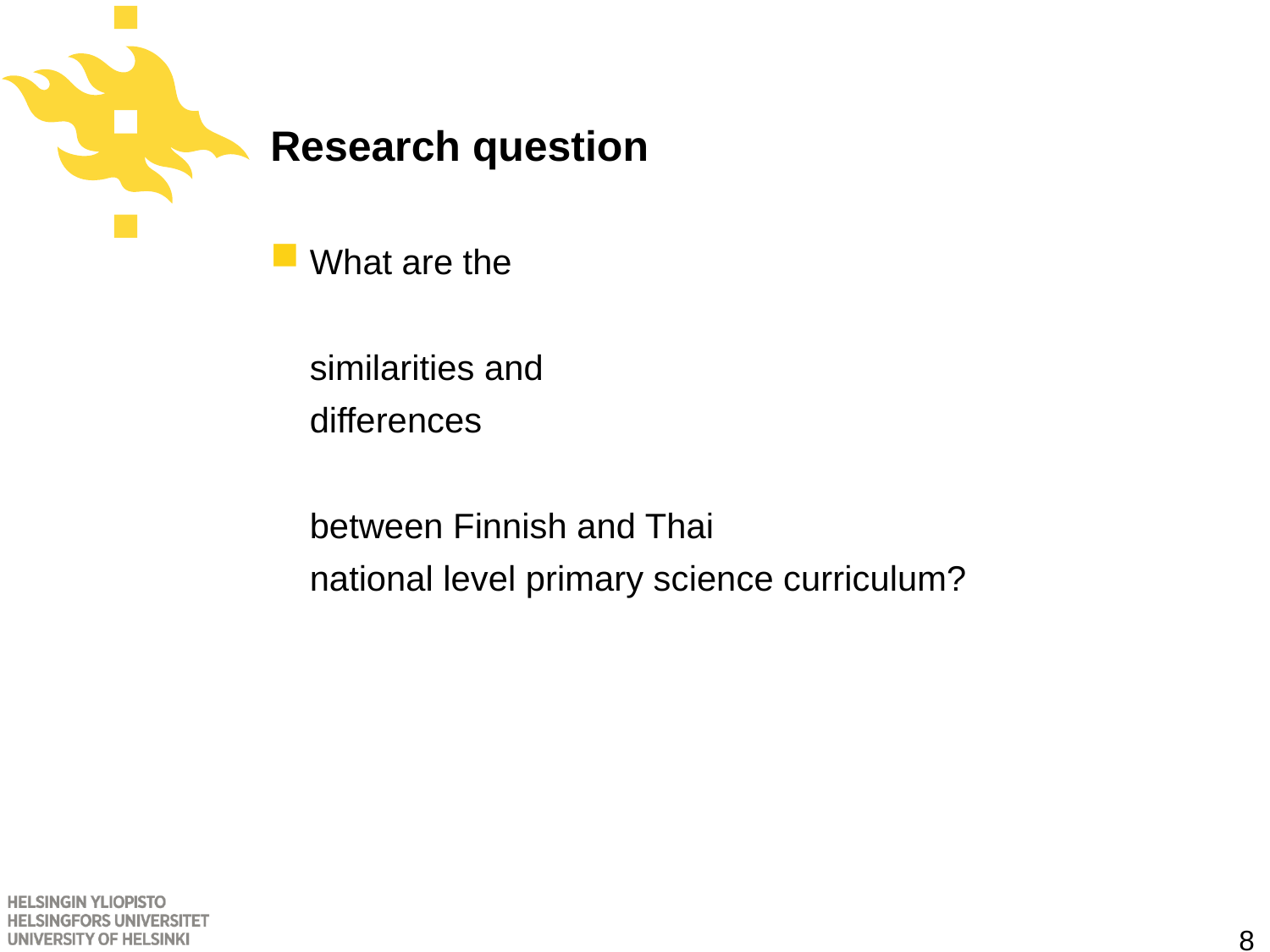

# Research question
What are the
similarities and
differences
between Finnish and Thai
national level primary science curriculum?

8